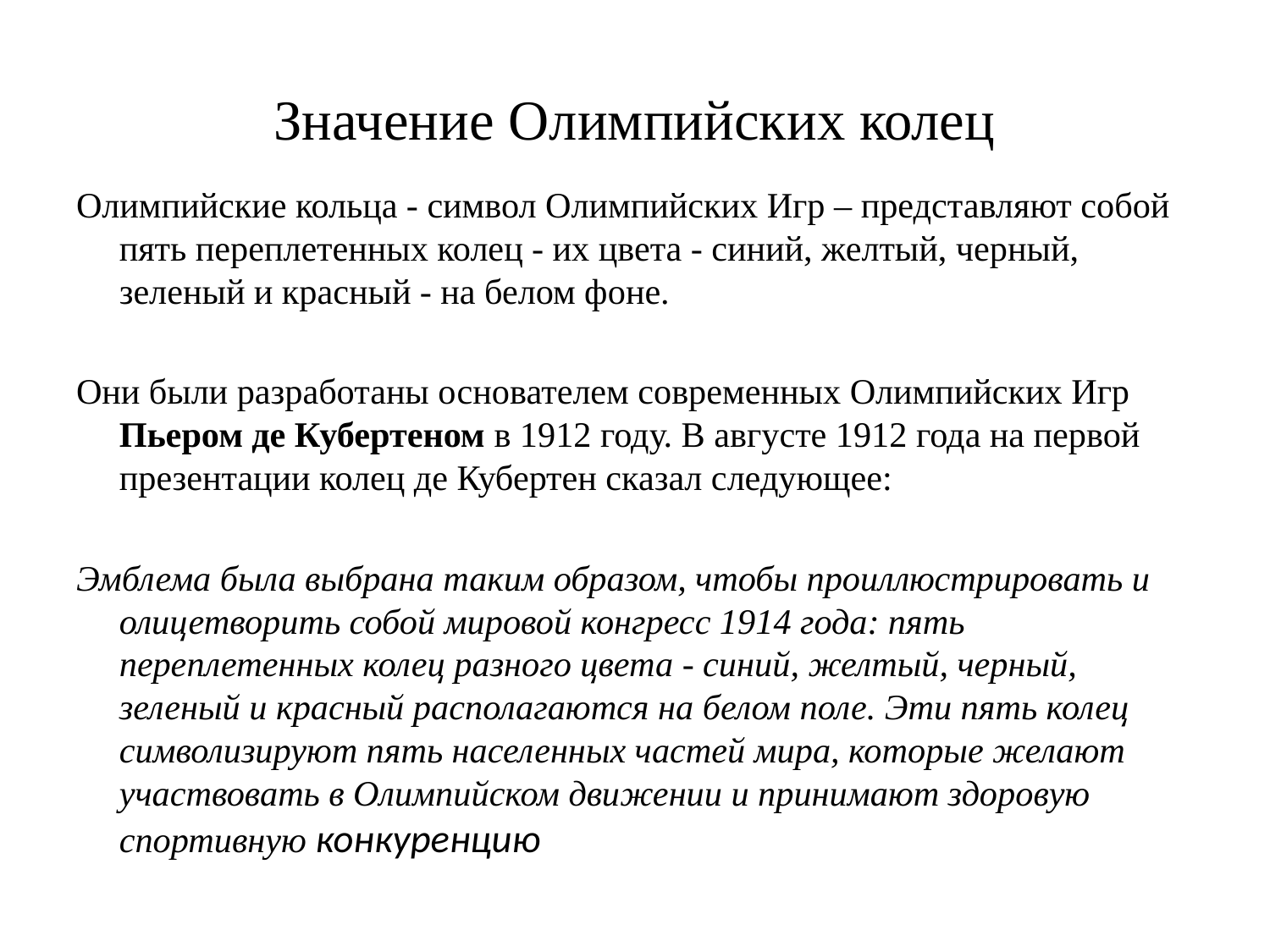

# Значение Олимпийских колец
Олимпийские кольца - символ Олимпийских Игр – представляют собой пять переплетенных колец - их цвета - синий, желтый, черный, зеленый и красный - на белом фоне.

Они были разработаны основателем современных Олимпийских Игр Пьером де Кубертеном в 1912 году. В августе 1912 года на первой презентации колец де Кубертен сказал следующее:

Эмблема была выбрана таким образом, чтобы проиллюстрировать и олицетворить собой мировой конгресс 1914 года: пять переплетенных колец разного цвета - синий, желтый, черный, зеленый и красный располагаются на белом поле. Эти пять колец символизируют пять населенных частей мира, которые желают участвовать в Олимпийском движении и принимают здоровую спортивную конкуренцию